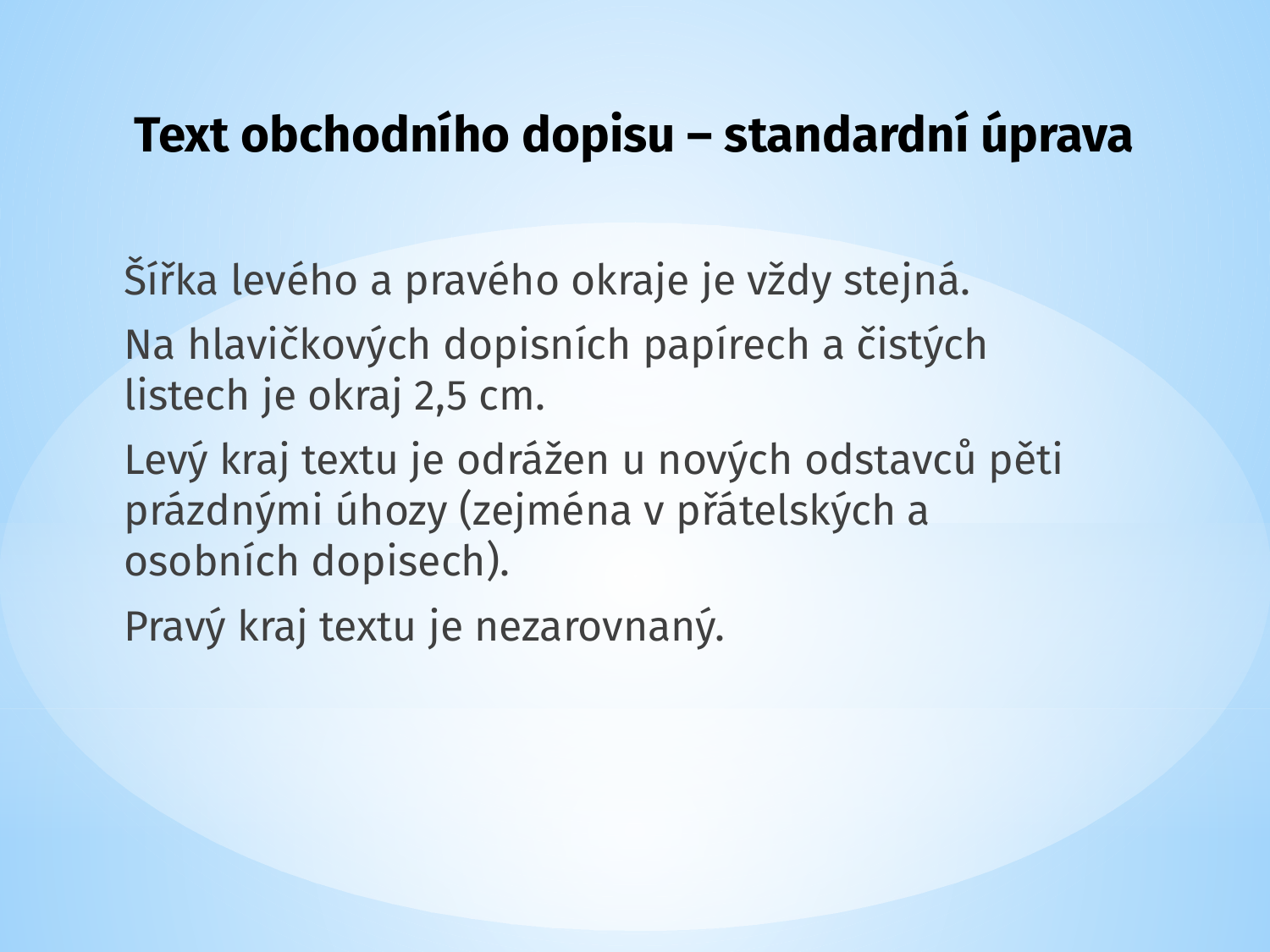

# Text obchodního dopisu – standardní úprava
Šířka levého a pravého okraje je vždy stejná.
Na hlavičkových dopisních papírech a čistých listech je okraj 2,5 cm.
Levý kraj textu je odrážen u nových odstavců pěti prázdnými úhozy (zejména v přátelských a osobních dopisech).
Pravý kraj textu je nezarovnaný.